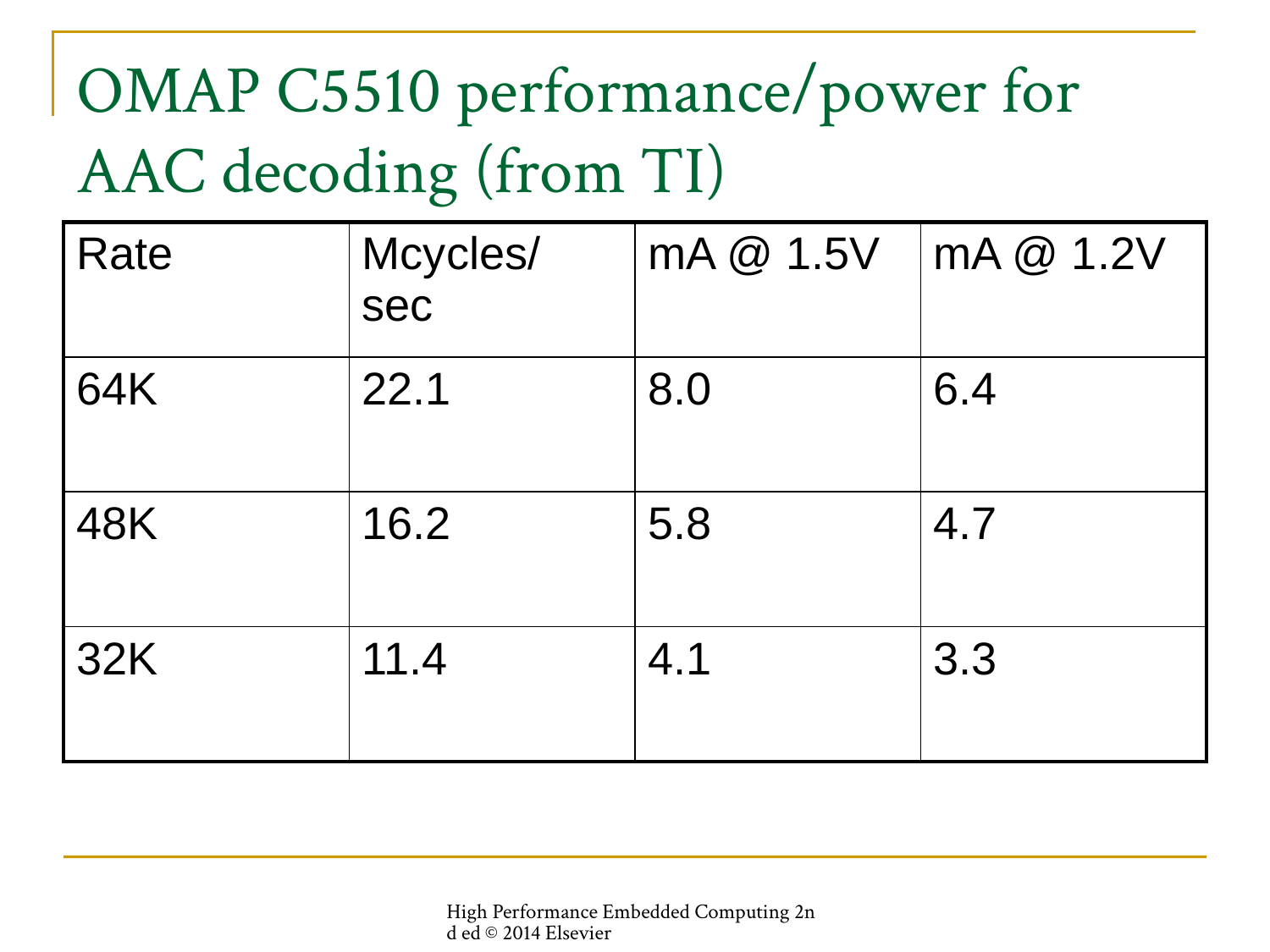

# OMAP C5510 performance/power for AAC decoding (from TI)
| Rate | Mcycles/ sec | mA @ 1.5V | mA @ 1.2V |
| --- | --- | --- | --- |
| 64K | 22.1 | 8.0 | 6.4 |
| 48K | 16.2 | 5.8 | 4.7 |
| 32K | 11.4 | 4.1 | 3.3 |
High Performance Embedded Computing 2nd ed © 2014 Elsevier